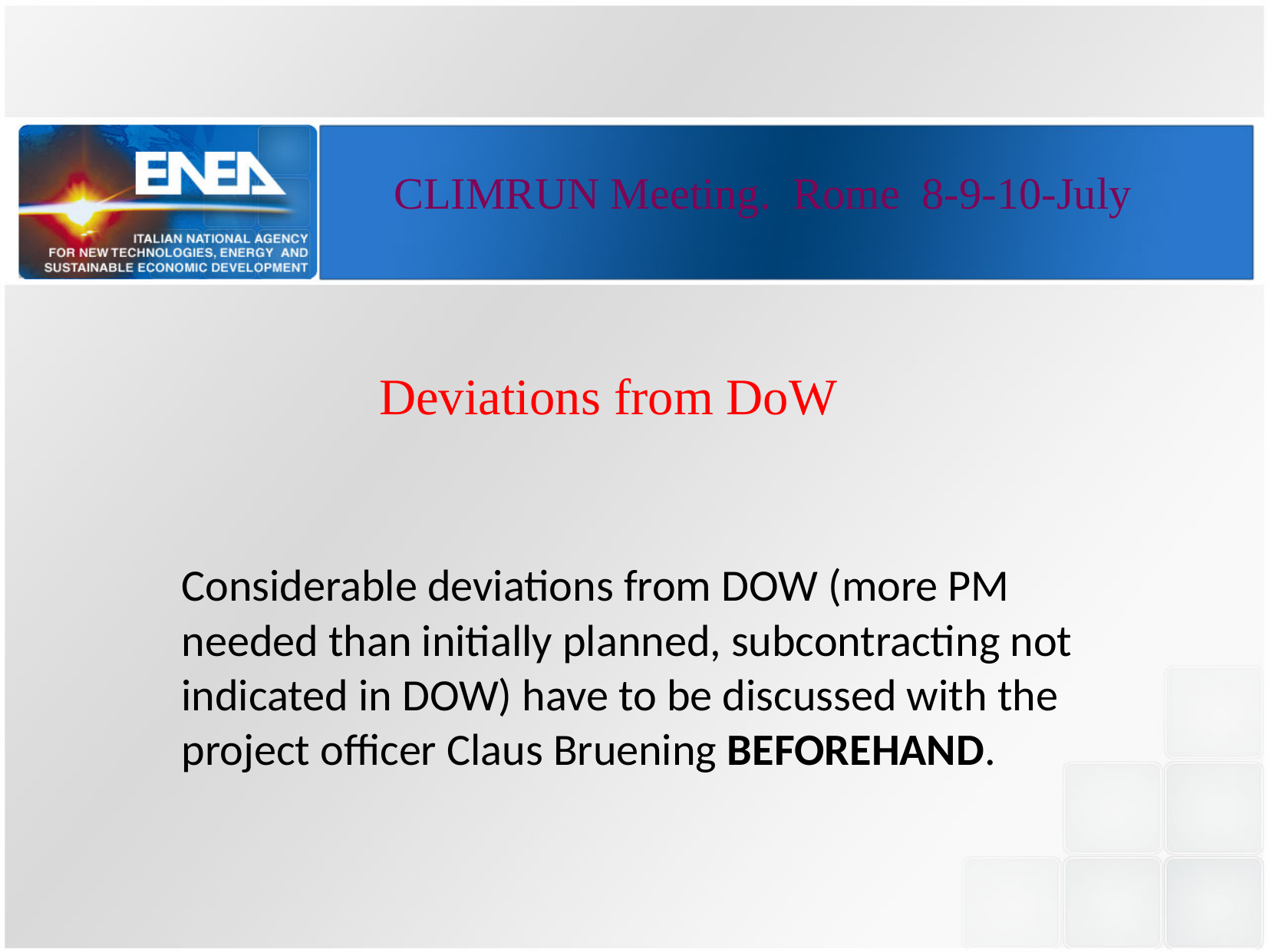

CLIMRUN Meeting.  Rome  8-9-10-July
Deviations from DoW

	Considerable deviations from DOW (more PM needed than initially planned, subcontracting not indicated in DOW) have to be discussed with the project officer Claus Bruening BEFOREHAND.